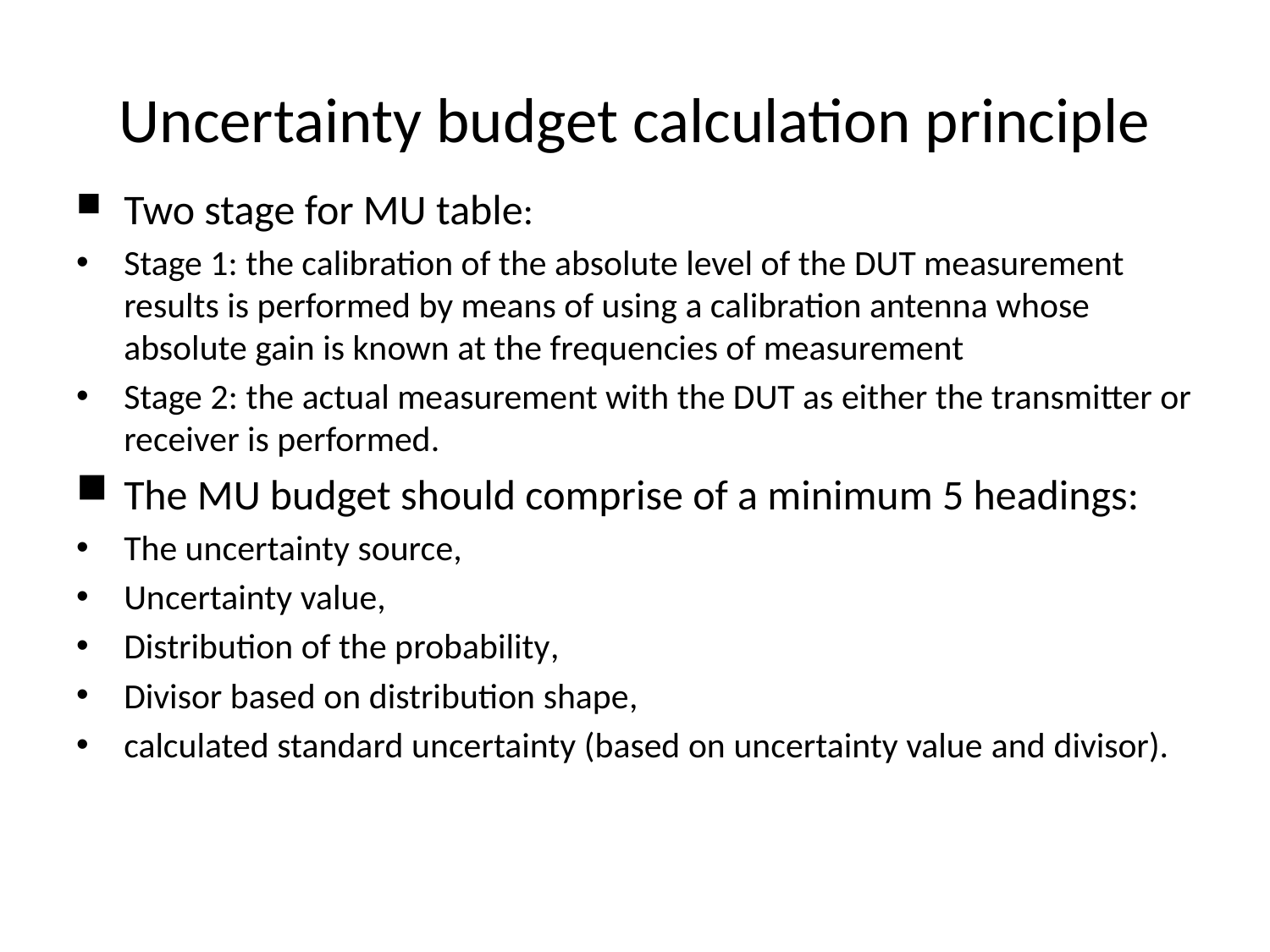

# Uncertainty budget calculation principle
Two stage for MU table:
Stage 1: the calibration of the absolute level of the DUT measurement results is performed by means of using a calibration antenna whose absolute gain is known at the frequencies of measurement
Stage 2: the actual measurement with the DUT as either the transmitter or receiver is performed.
The MU budget should comprise of a minimum 5 headings:
The uncertainty source,
Uncertainty value,
Distribution of the probability,
Divisor based on distribution shape,
calculated standard uncertainty (based on uncertainty value and divisor).